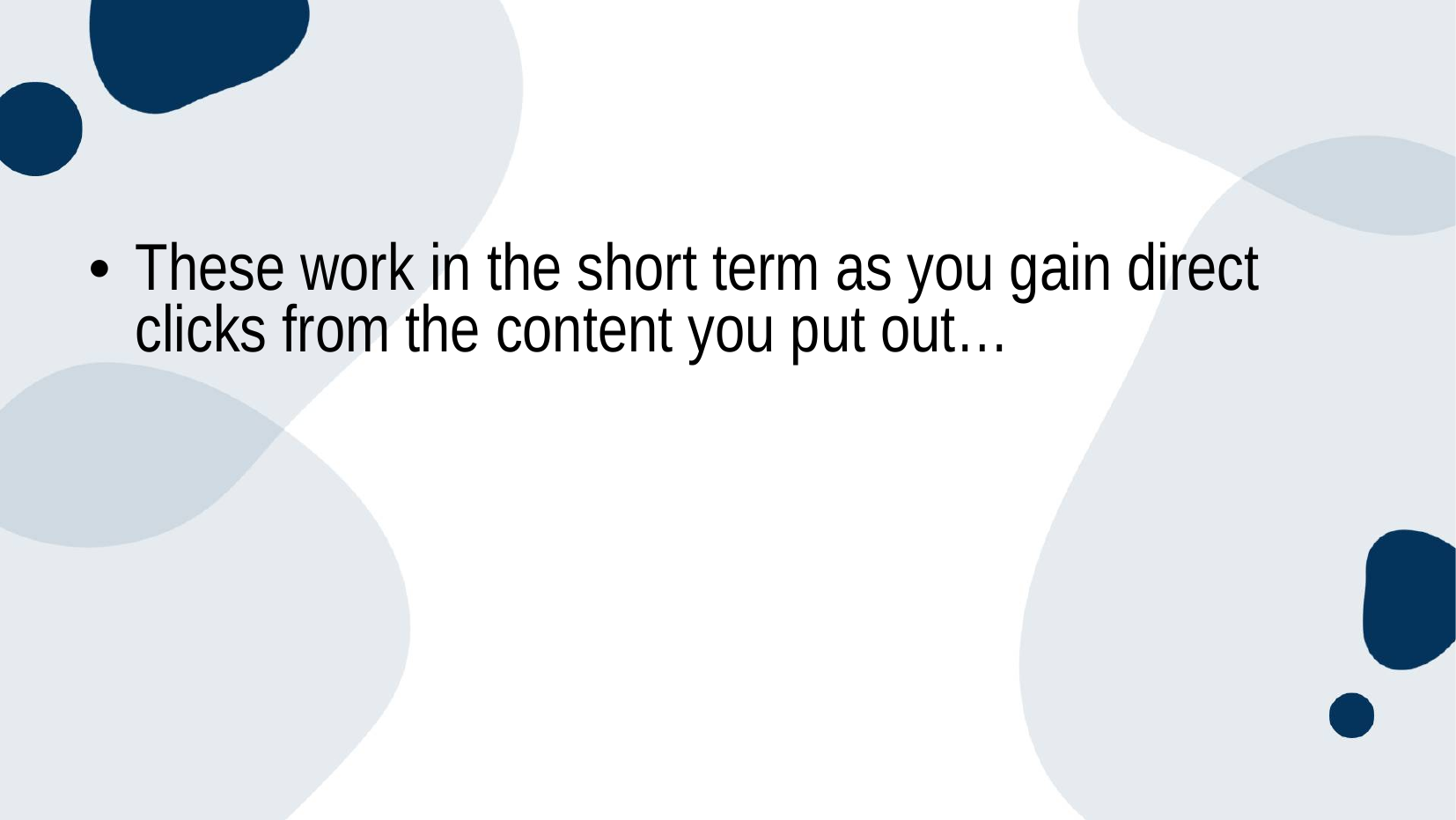

These work in the short term as you gain direct clicks from the content you put out…